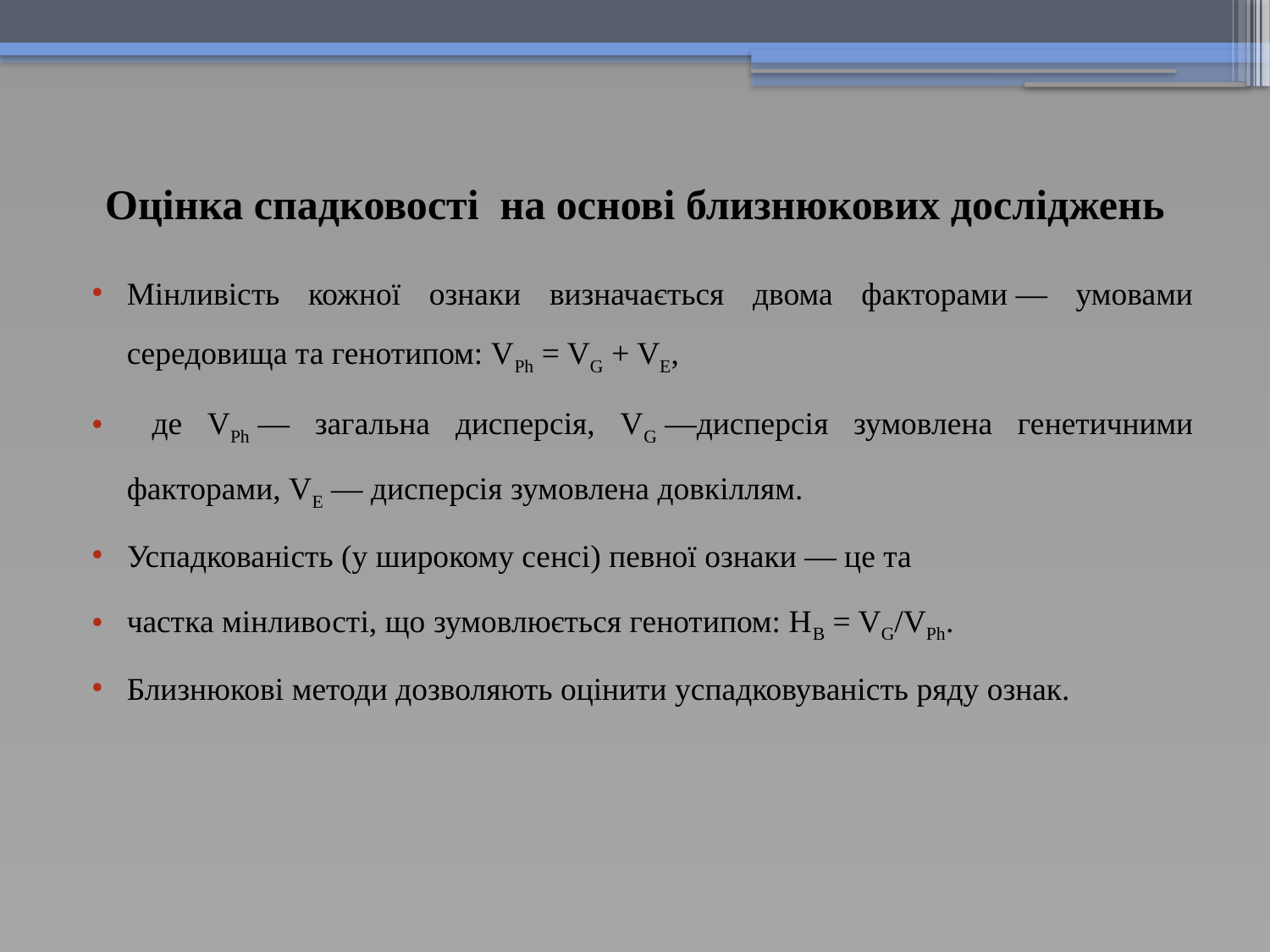

# Оцінка спадковості  на основі близнюкових досліджень
Мінливість кожної ознаки визначається двома факторами — умовами середовища та генотипом: VPh = VG + VE,
 де VPh — загальна дисперсія, VG —дисперсія зумовлена генетичними факторами, VE — дисперсія зумовлена довкіллям.
Успадкованість (у широкому сенсі) певної ознаки — це та
частка мінливості, що зумовлюється генотипом: HB = VG/VPh.
Близнюкові методи дозволяють оцінити успадковуваність ряду ознак.